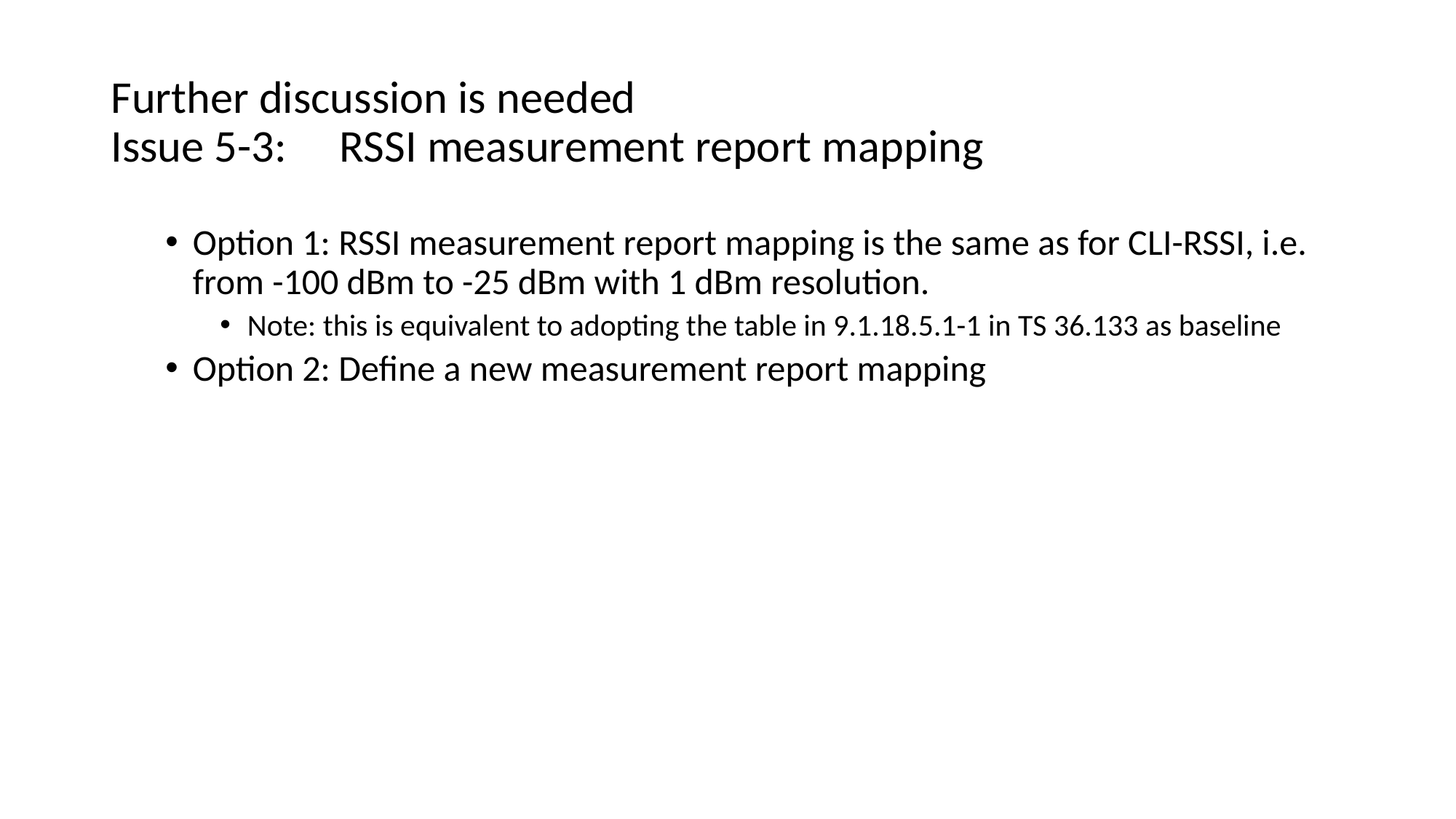

# Further discussion is needed Issue 5-3:	 RSSI measurement report mapping
Option 1: RSSI measurement report mapping is the same as for CLI-RSSI, i.e. from -100 dBm to -25 dBm with 1 dBm resolution.
Note: this is equivalent to adopting the table in 9.1.18.5.1-1 in TS 36.133 as baseline
Option 2: Define a new measurement report mapping